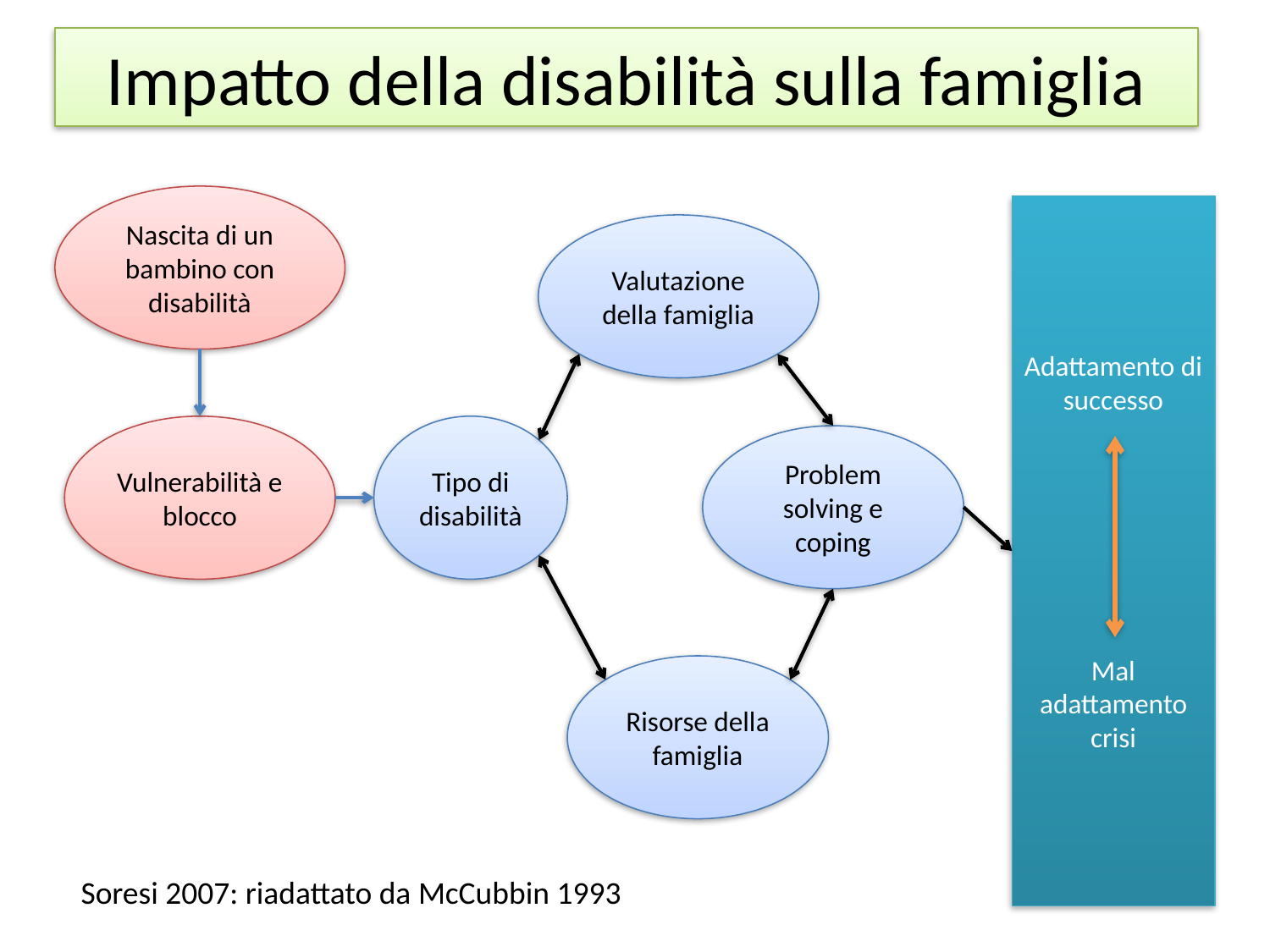

# Impatto della disabilità sulla famiglia
Nascita di un bambino con disabilità
Adattamento di successo

Mal adattamento crisi
Valutazione della famiglia
Vulnerabilità e blocco
Tipo di disabilità
Problem solving e coping
Risorse della famiglia
Soresi 2007: riadattato da McCubbin 1993